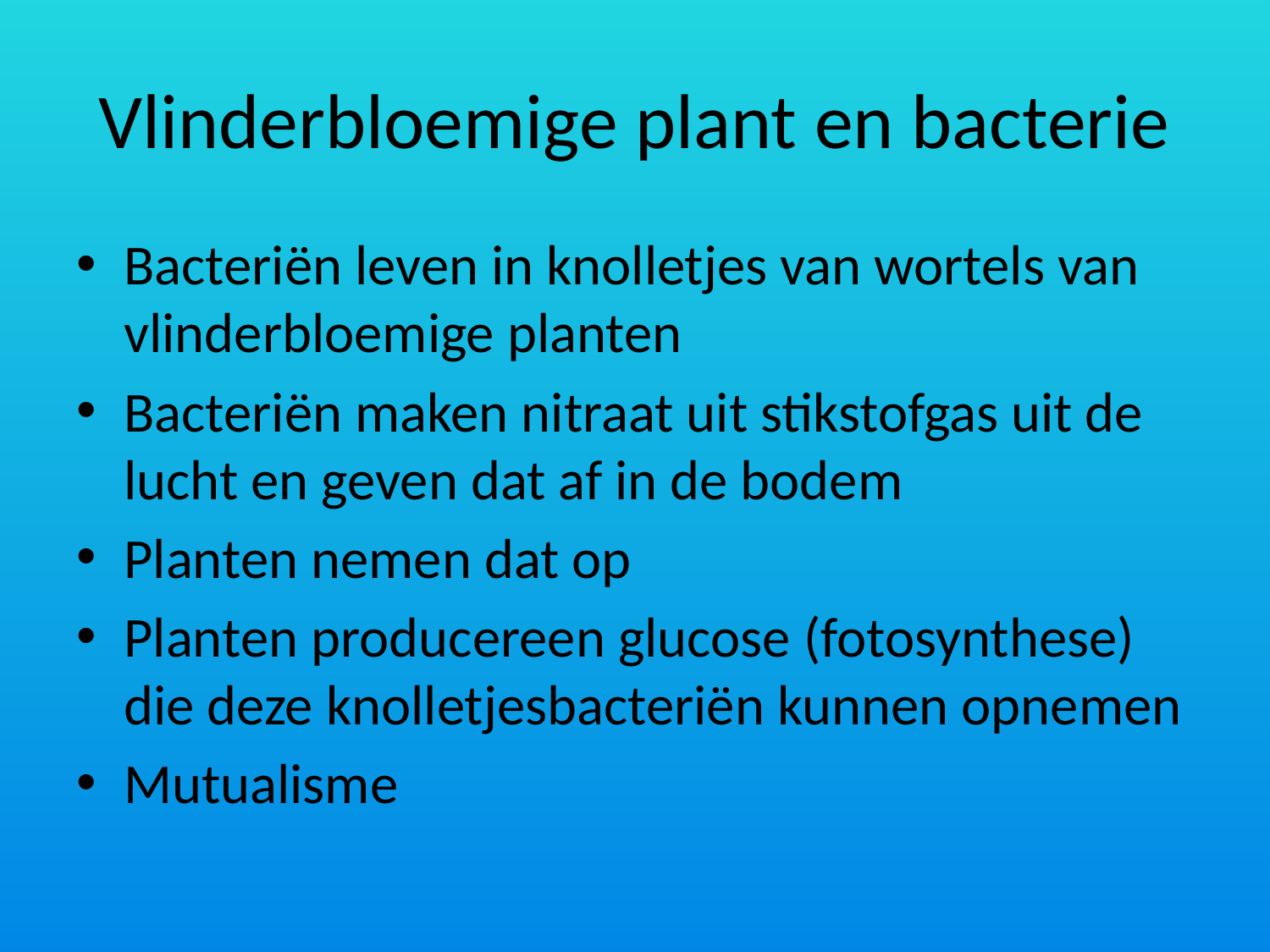

# Vlinderbloemige plant en bacterie
Bacteriën leven in knolletjes van wortels van vlinderbloemige planten
Bacteriën maken nitraat uit stikstofgas uit de lucht en geven dat af in de bodem
Planten nemen dat op
Planten producereen glucose (fotosynthese) die deze knolletjesbacteriën kunnen opnemen
Mutualisme